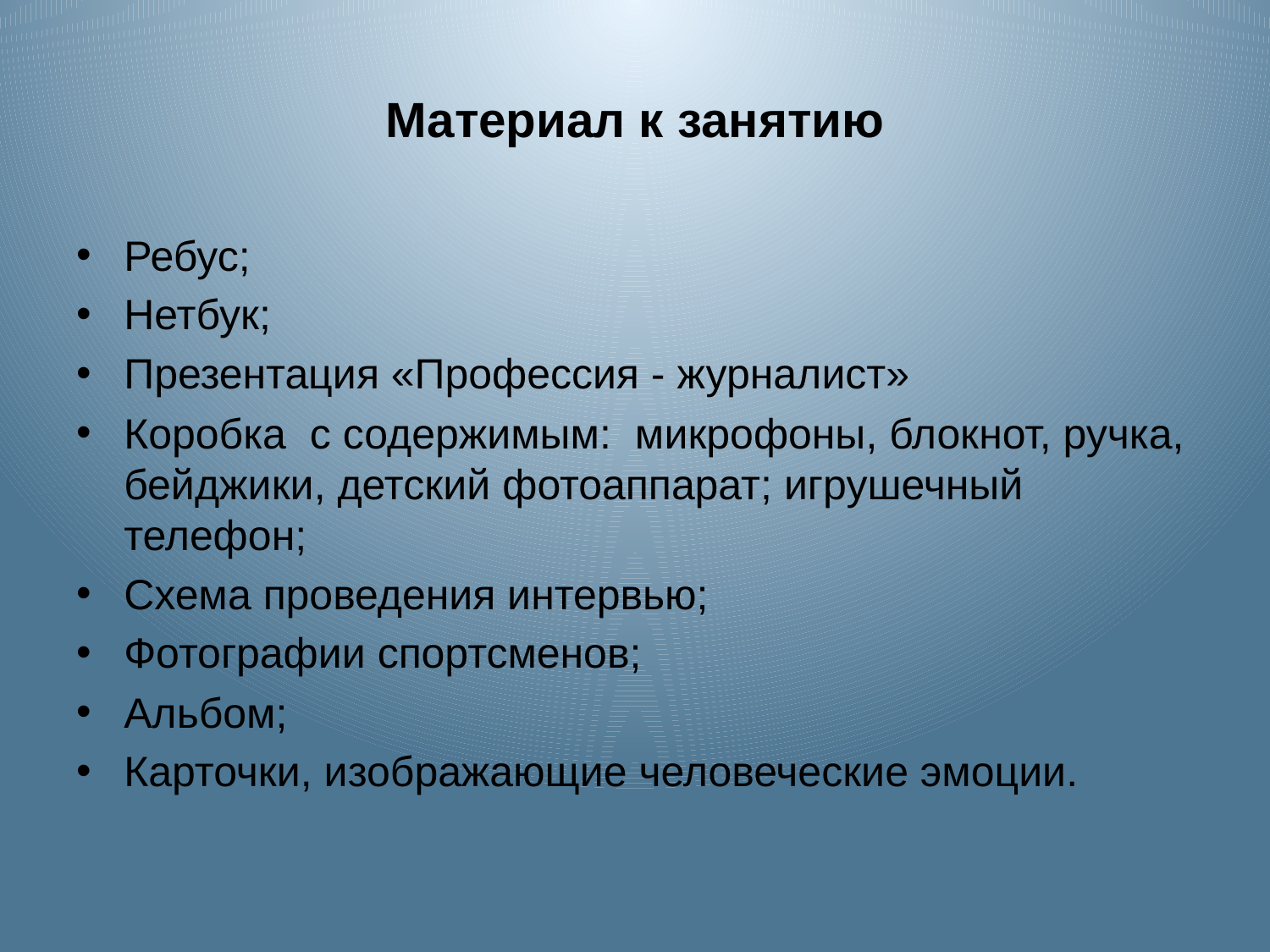

# Материал к занятию
Ребус;
Нетбук;
Презентация «Профессия - журналист»
Коробка  с содержимым:  микрофоны, блокнот, ручка, бейджики, детский фотоаппарат; игрушечный телефон;
Схема проведения интервью;
Фотографии спортсменов;
Альбом;
Карточки, изображающие человеческие эмоции.